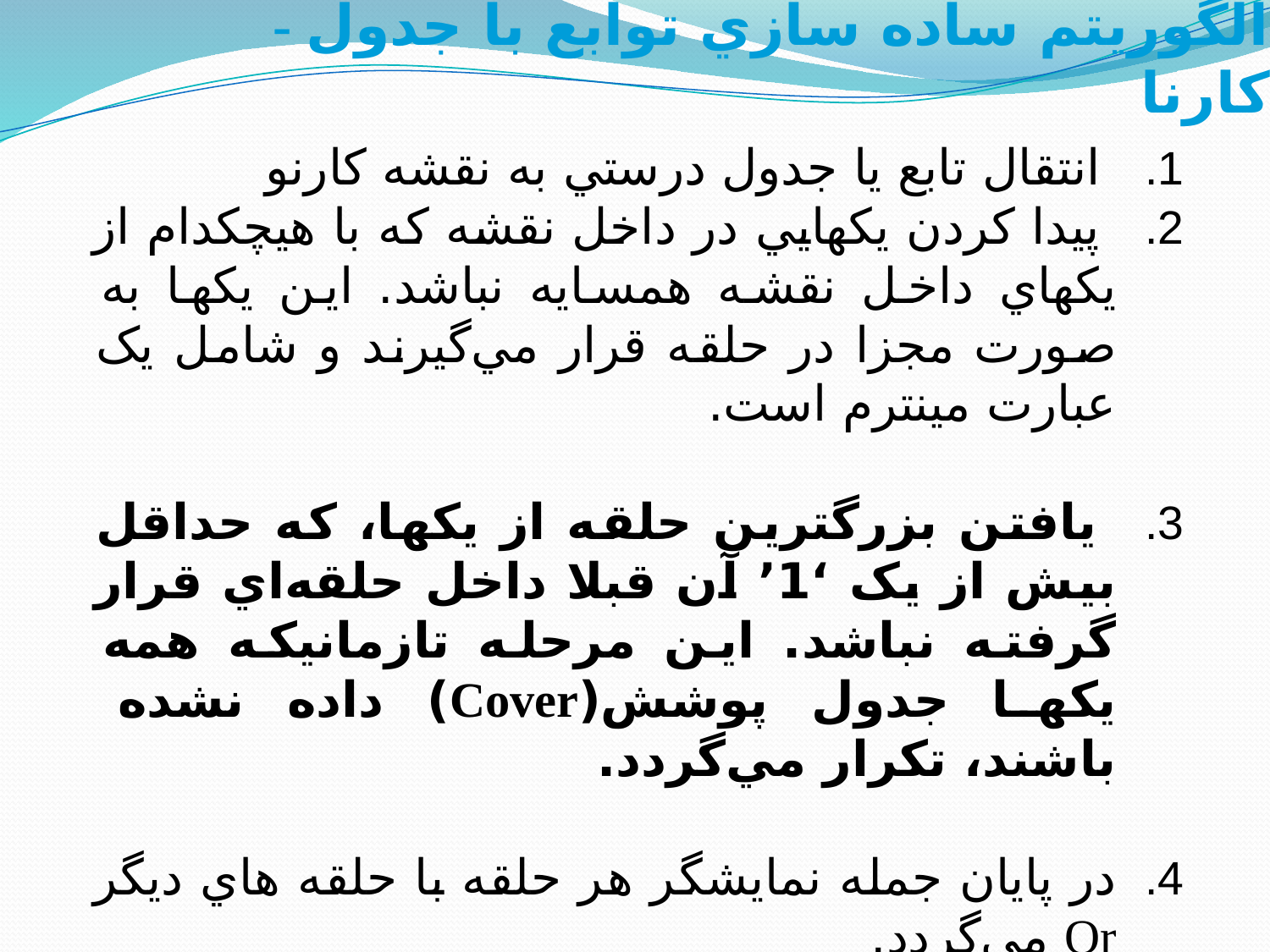

# - الگوريتم ساده سازي توابع با جدول کارنا
 انتقال تابع يا جدول درستي به نقشه کارنو
 پيدا کردن يکهايي در داخل نقشه که با هيچکدام از يکهاي داخل نقشه همسايه نباشد. اين يکها به صورت مجزا در حلقه قرار مي‌گيرند و شامل يک عبارت مينترم است.

 يافتن بزرگترين حلقه از يکها، که حداقل بيش از يک ‘1’ آن قبلا داخل حلقه‌اي قرار گرفته نباشد. اين مرحله تازمانيکه همه يکها جدول پوشش(Cover) داده نشده باشند، تکرار مي‌گردد.

در پايان جمله نمايشگر هر حلقه با حلقه هاي ديگر Or مي‌گردد.

نکته يک: تعداد حلقه هاي پيدا شده بايد مينيمم باشد.
نکته دو: امکان Overlap شدن حلقه ها وجود دارد.